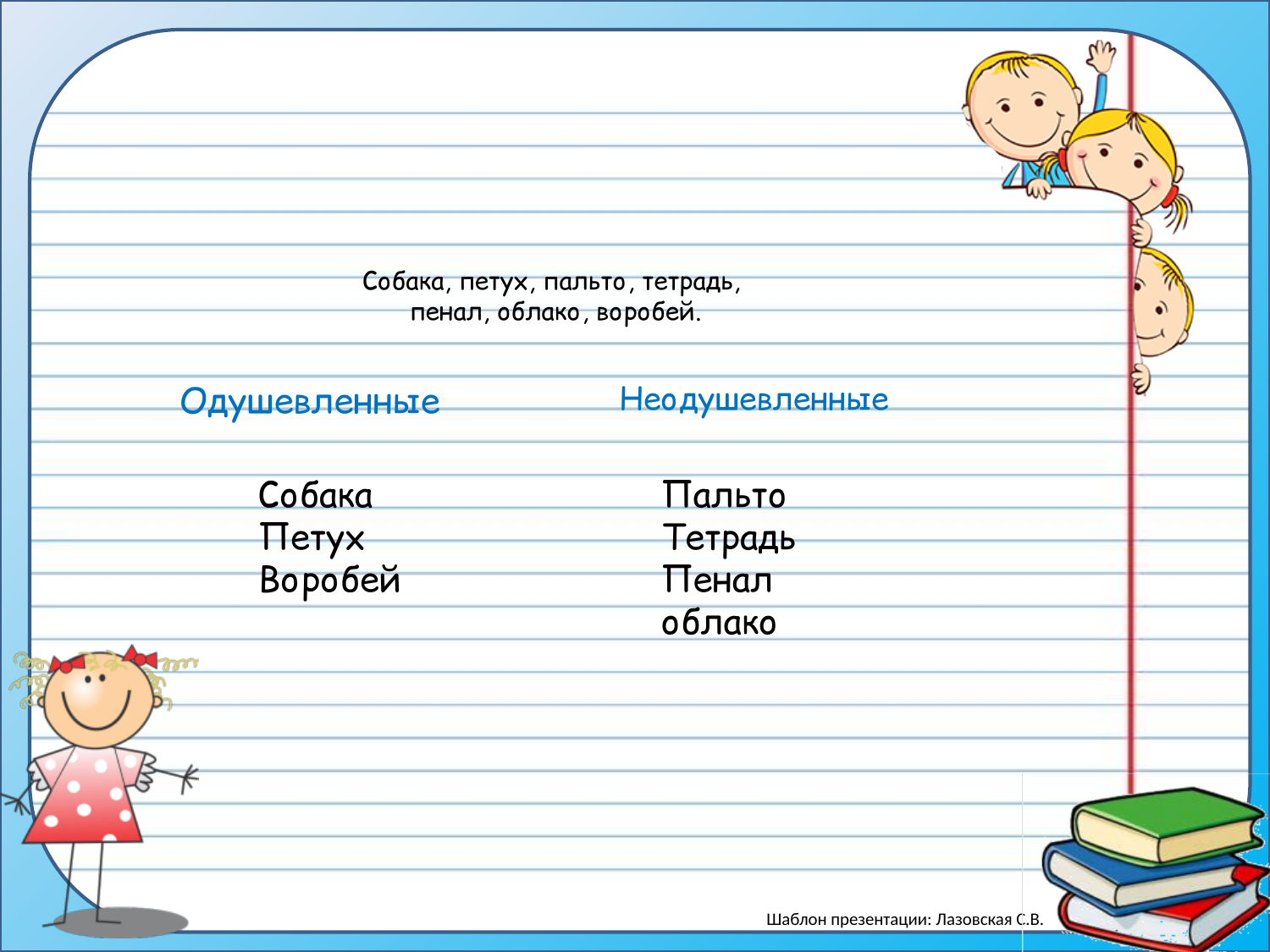

# Собака, петух, пальто, тетрадь, пенал, облако, воробей.
Одушевленные
Неодушевленные

Собака
Петух
Воробей
Пальто
Тетрадь
Пенал
облако